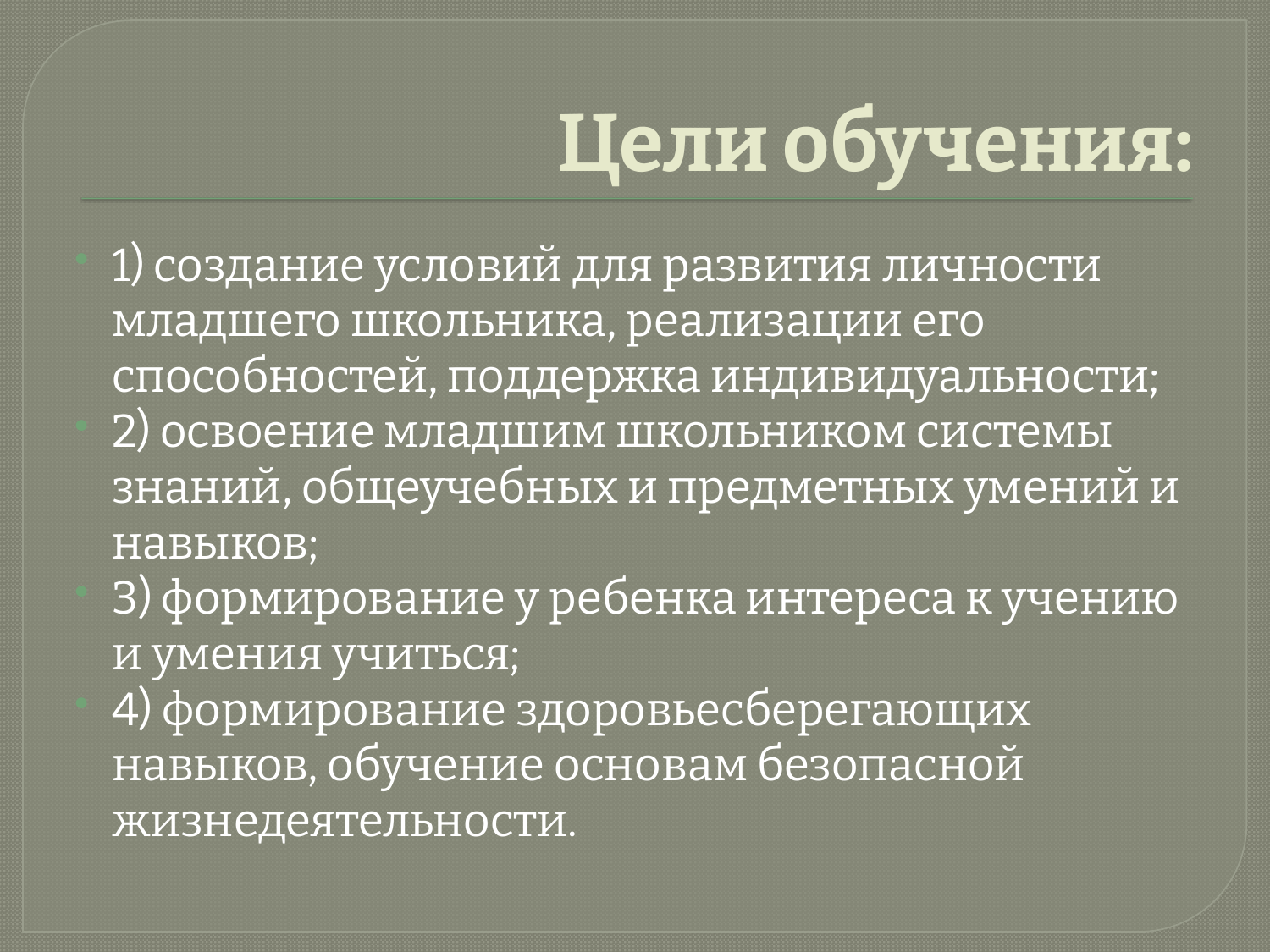

# Цели обучения:
1) создание условий для развития личности младшего школьника, реализации его способностей, поддержка индивидуальности;
2) освоение младшим школьником системы знаний, общеучебных и предметных умений и навыков;
3) формирование у ребенка интереса к учению и умения учиться;
4) формирование здоровьесберегающих навыков, обучение основам безопасной жизнедеятельности.